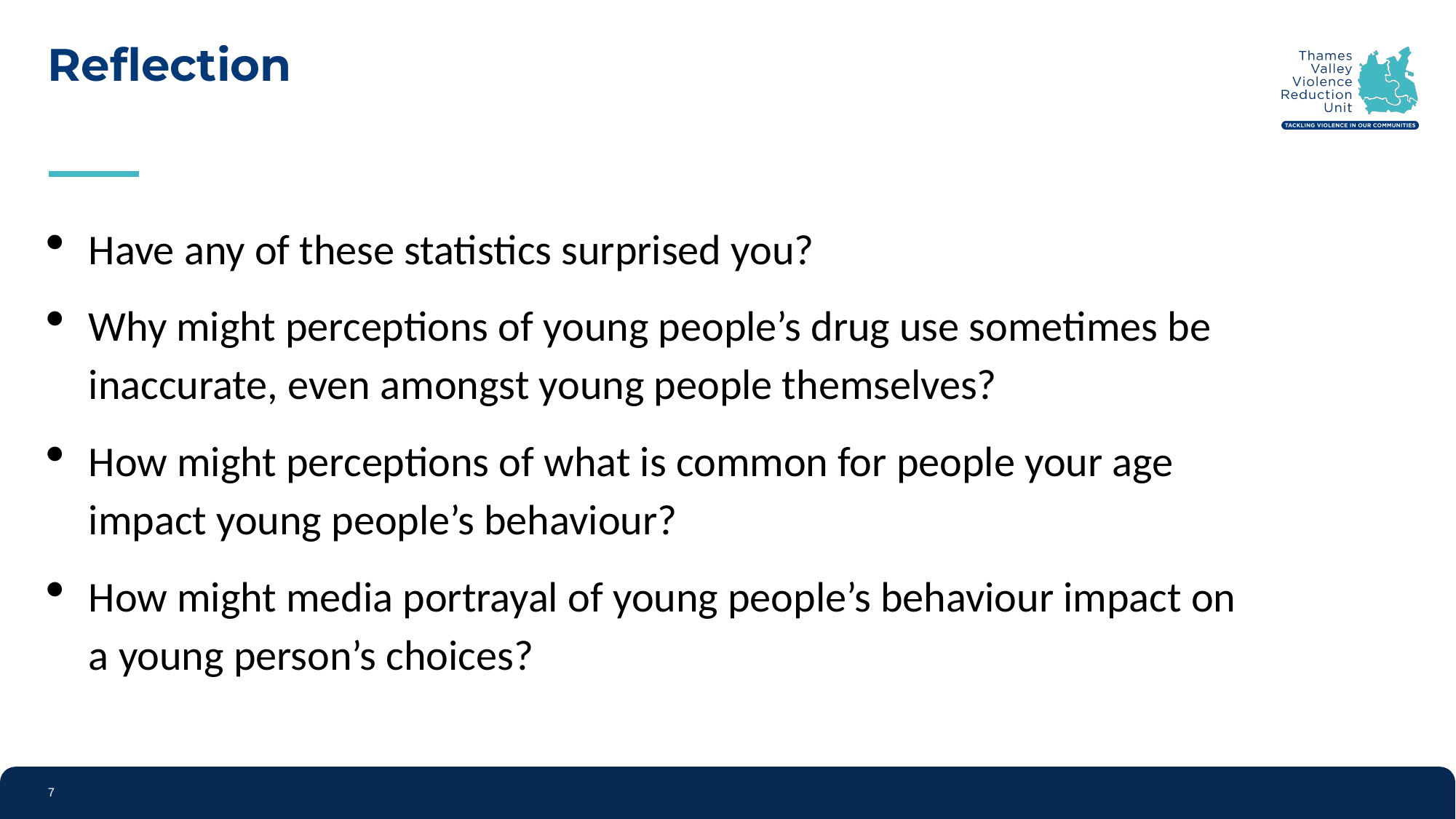

# Reflection
Have any of these statistics surprised you?
Why might perceptions of young people’s drug use sometimes be inaccurate, even amongst young people themselves?
How might perceptions of what is common for people your age impact young people’s behaviour?
How might media portrayal of young people’s behaviour impact on a young person’s choices?
7